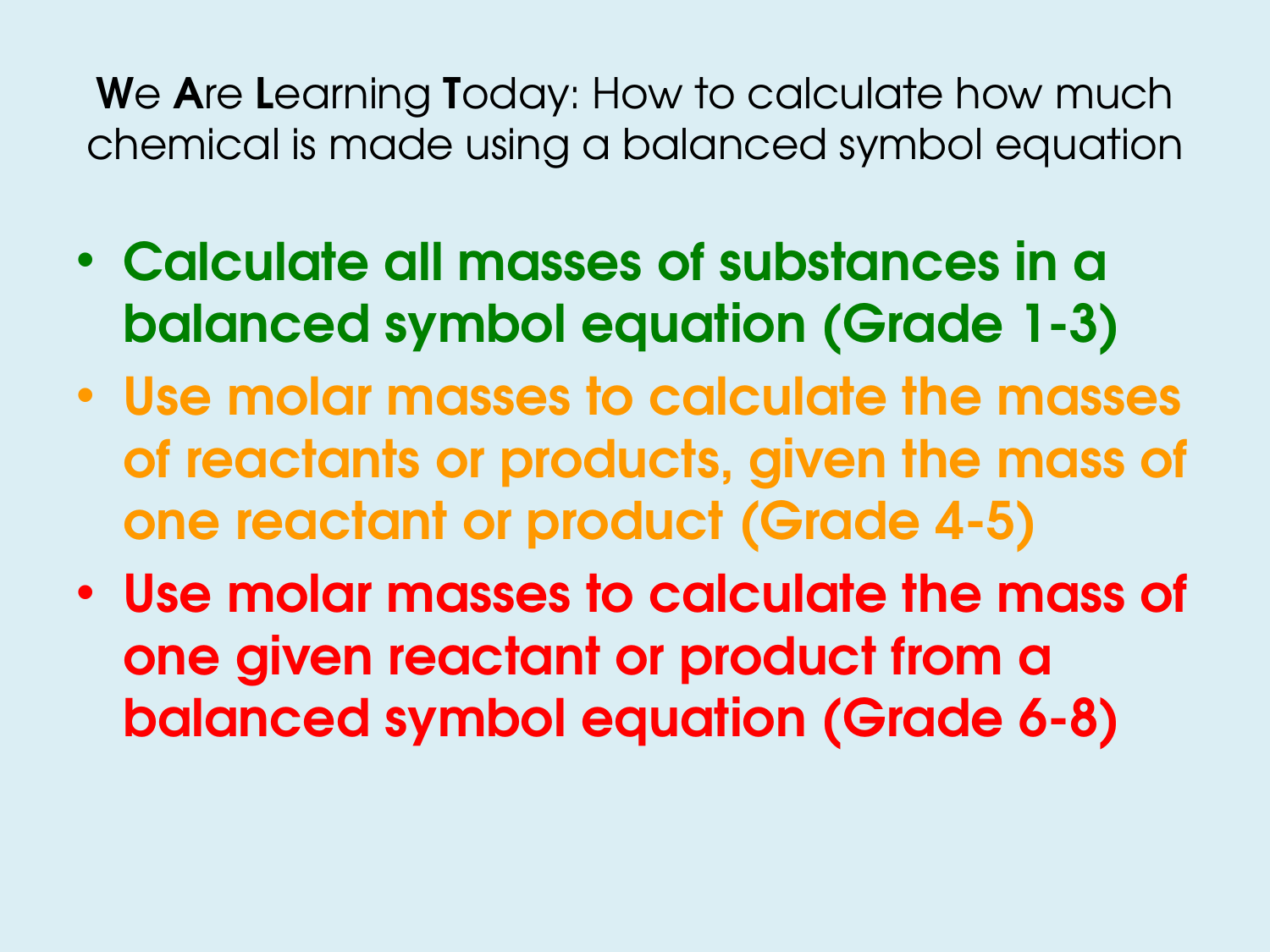

# We Are Learning Today: How to calculate how much chemical is made using a balanced symbol equation
Calculate all masses of substances in a balanced symbol equation (Grade 1-3)
Use molar masses to calculate the masses of reactants or products, given the mass of one reactant or product (Grade 4-5)
Use molar masses to calculate the mass of one given reactant or product from a balanced symbol equation (Grade 6-8)